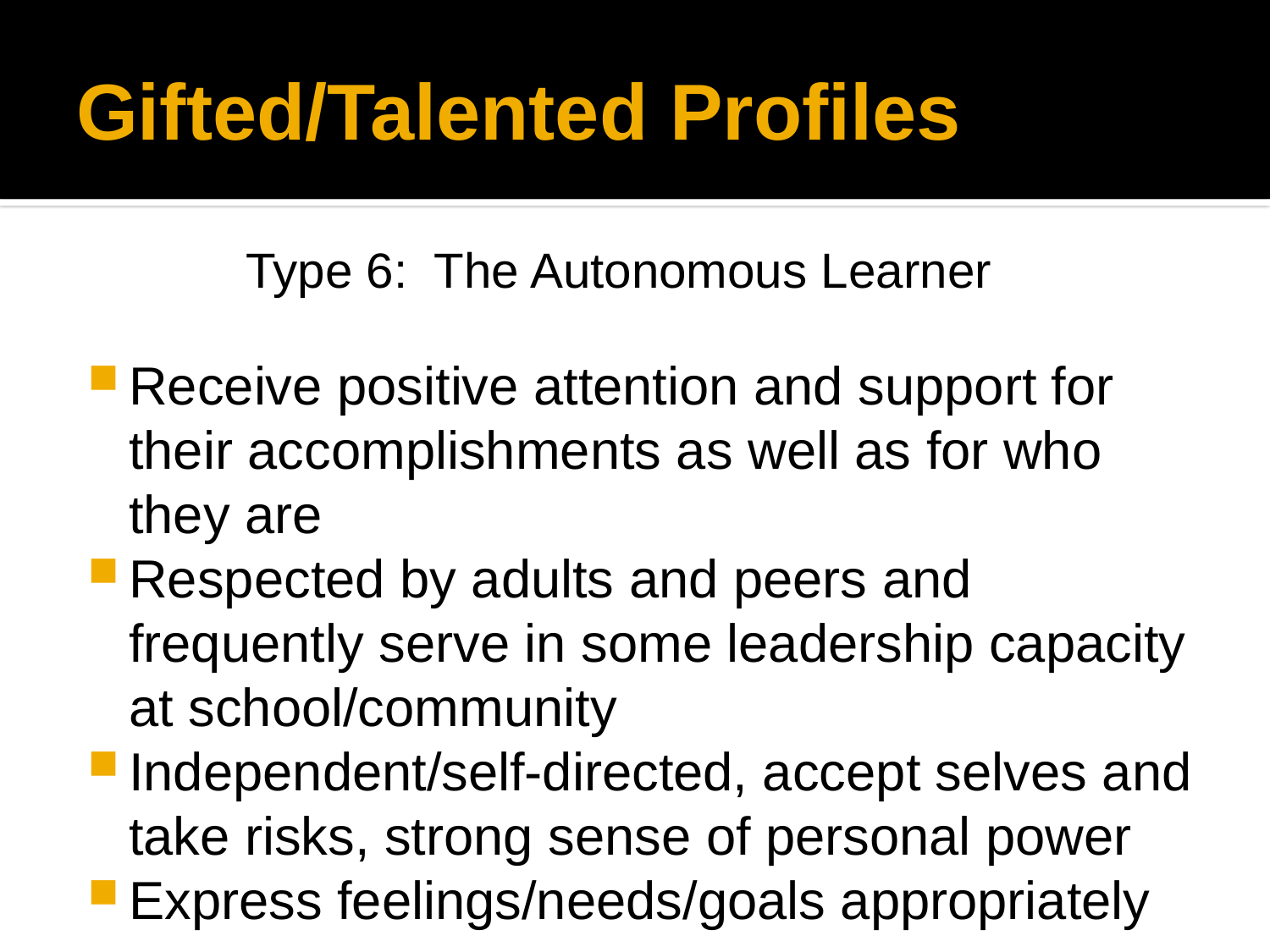

# Gifted/Talented Profiles
Type 6:  The Autonomous Learner
Receive positive attention and support for their accomplishments as well as for who they are
Respected by adults and peers and frequently serve in some leadership capacity at school/community
Independent/self-directed, accept selves and take risks, strong sense of personal power
Express feelings/needs/goals appropriately